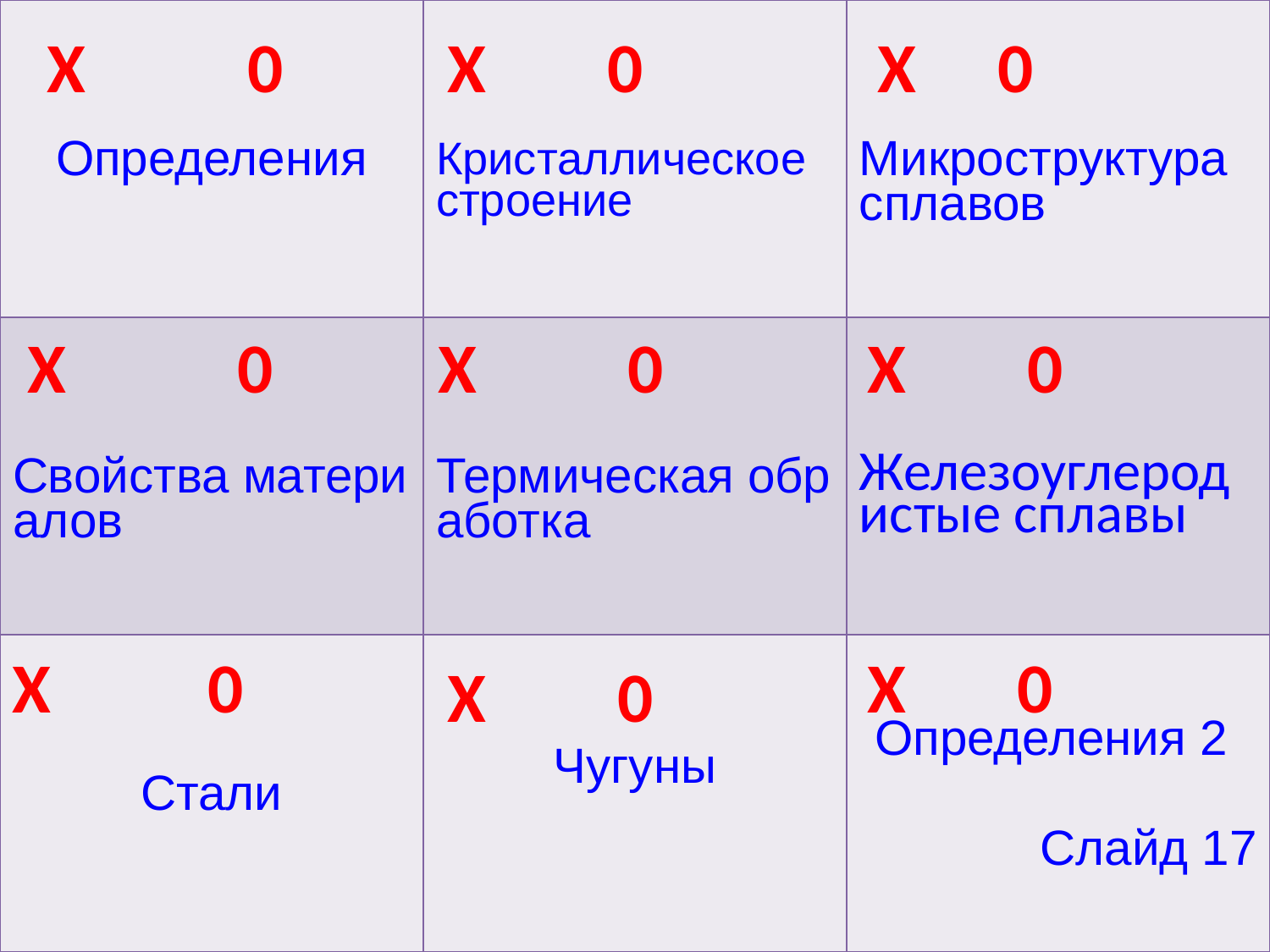

| Определения | Кристаллическое строение | Микроструктура сплавов |
| --- | --- | --- |
| Свойства материалов | Термическая обработка | Железоуглеродистые сплавы |
| Стали | Чугуны | Определения 2 Слайд 17 |
Х
0
Х
0
Х
0
#
Х
0
Х
0
Х
0
Х
0
Х
0
Х
0